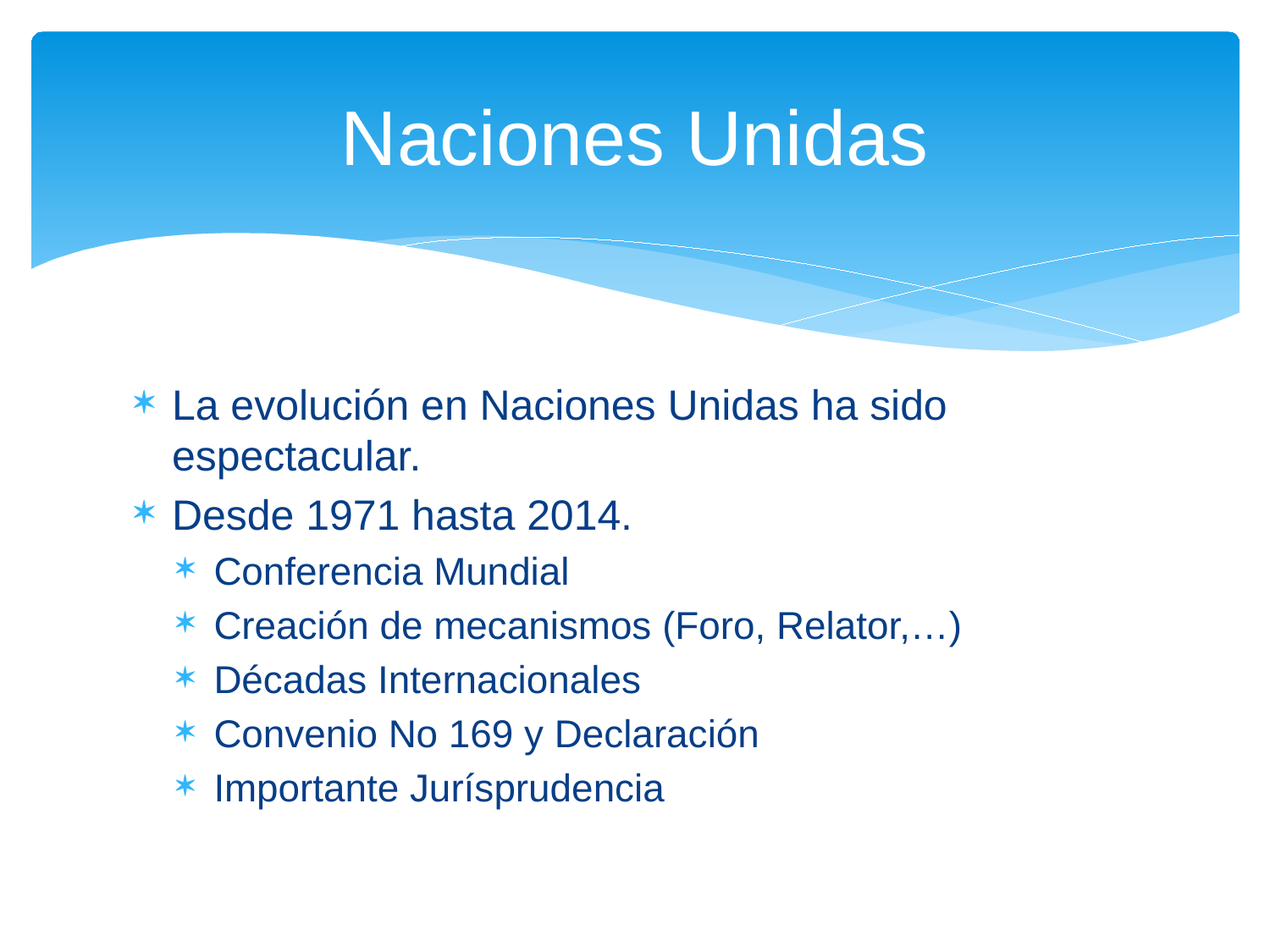

# Naciones Unidas
La evolución en Naciones Unidas ha sido espectacular.
Desde 1971 hasta 2014.
Conferencia Mundial
Creación de mecanismos (Foro, Relator,…)
Décadas Internacionales
Convenio No 169 y Declaración
Importante Jurísprudencia